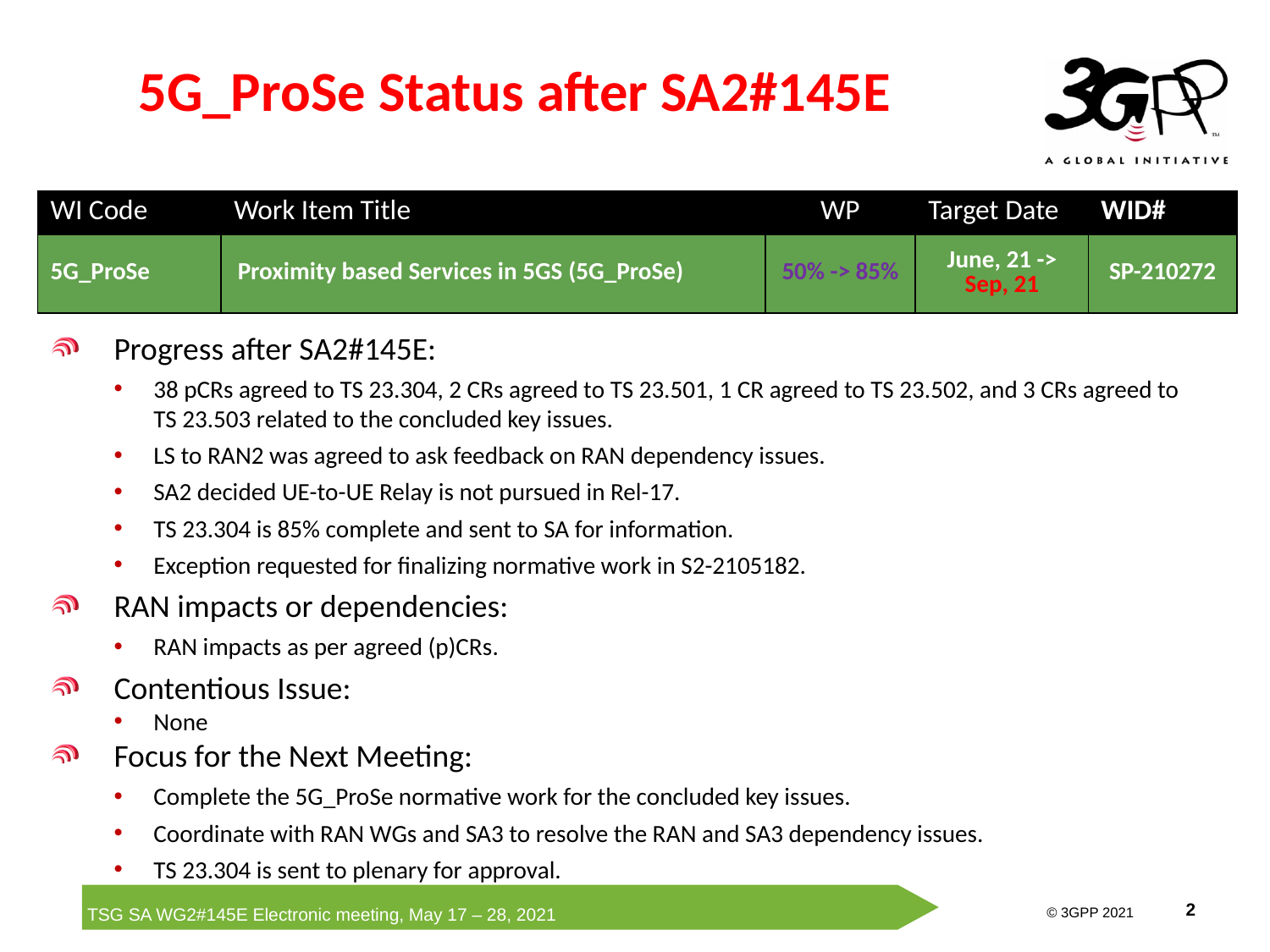

# 5G_ProSe Status after SA2#145E
| WI Code | Work Item Title | WP | Target Date | WID# |
| --- | --- | --- | --- | --- |
| 5G\_ProSe | Proximity based Services in 5GS (5G\_ProSe) | 50% -> 85% | June, 21 -> Sep, 21 | SP-210272 |
Progress after SA2#145E:
38 pCRs agreed to TS 23.304, 2 CRs agreed to TS 23.501, 1 CR agreed to TS 23.502, and 3 CRs agreed to TS 23.503 related to the concluded key issues.
LS to RAN2 was agreed to ask feedback on RAN dependency issues.
SA2 decided UE-to-UE Relay is not pursued in Rel-17.
TS 23.304 is 85% complete and sent to SA for information.
Exception requested for finalizing normative work in S2-2105182.
RAN impacts or dependencies:
RAN impacts as per agreed (p)CRs.
Contentious Issue:
None
Focus for the Next Meeting:
Complete the 5G_ProSe normative work for the concluded key issues.
Coordinate with RAN WGs and SA3 to resolve the RAN and SA3 dependency issues.
TS 23.304 is sent to plenary for approval.